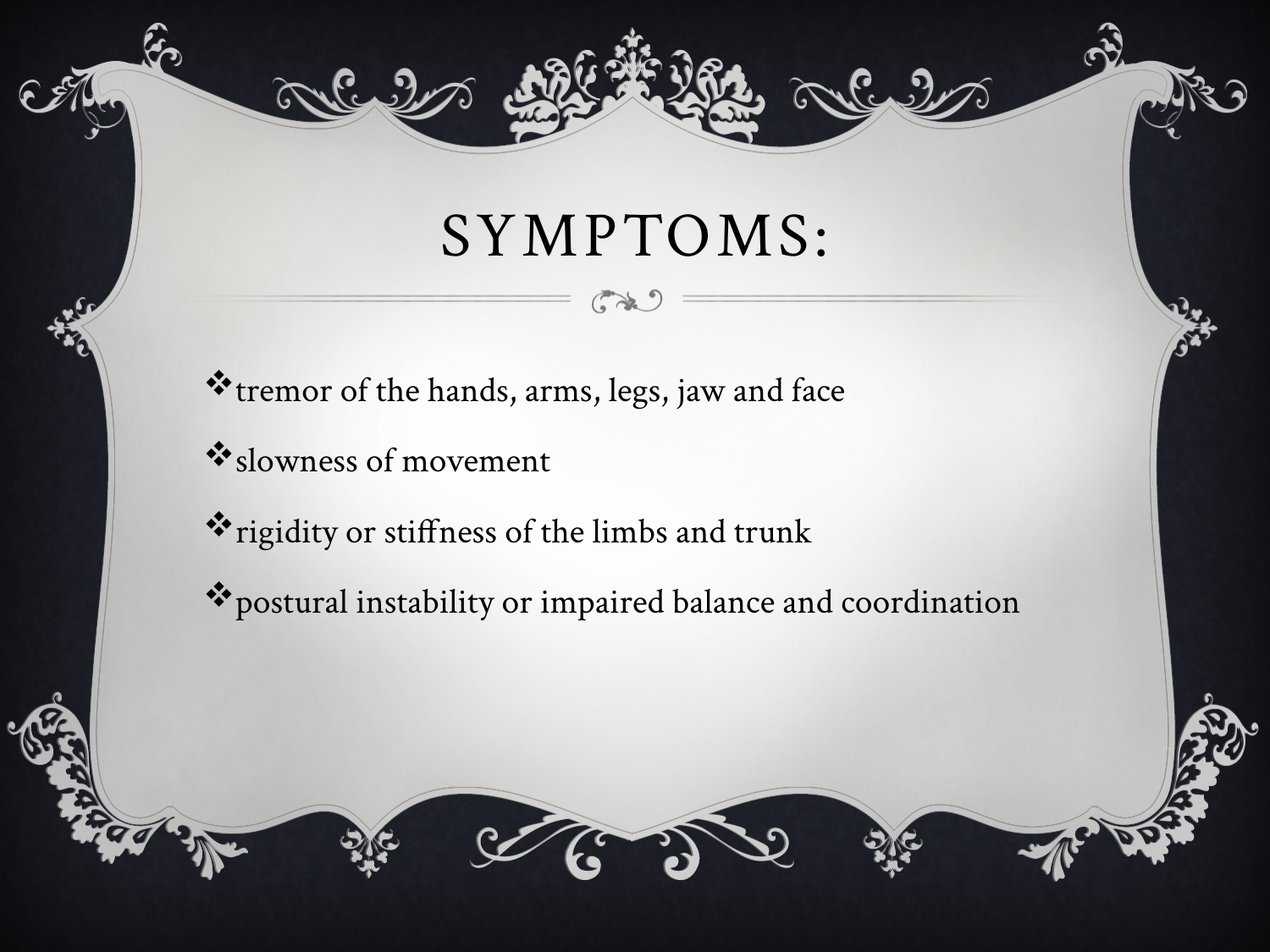

# Symptoms:
tremor of the hands, arms, legs, jaw and face
slowness of movement
rigidity or stiffness of the limbs and trunk
postural instability or impaired balance and coordination